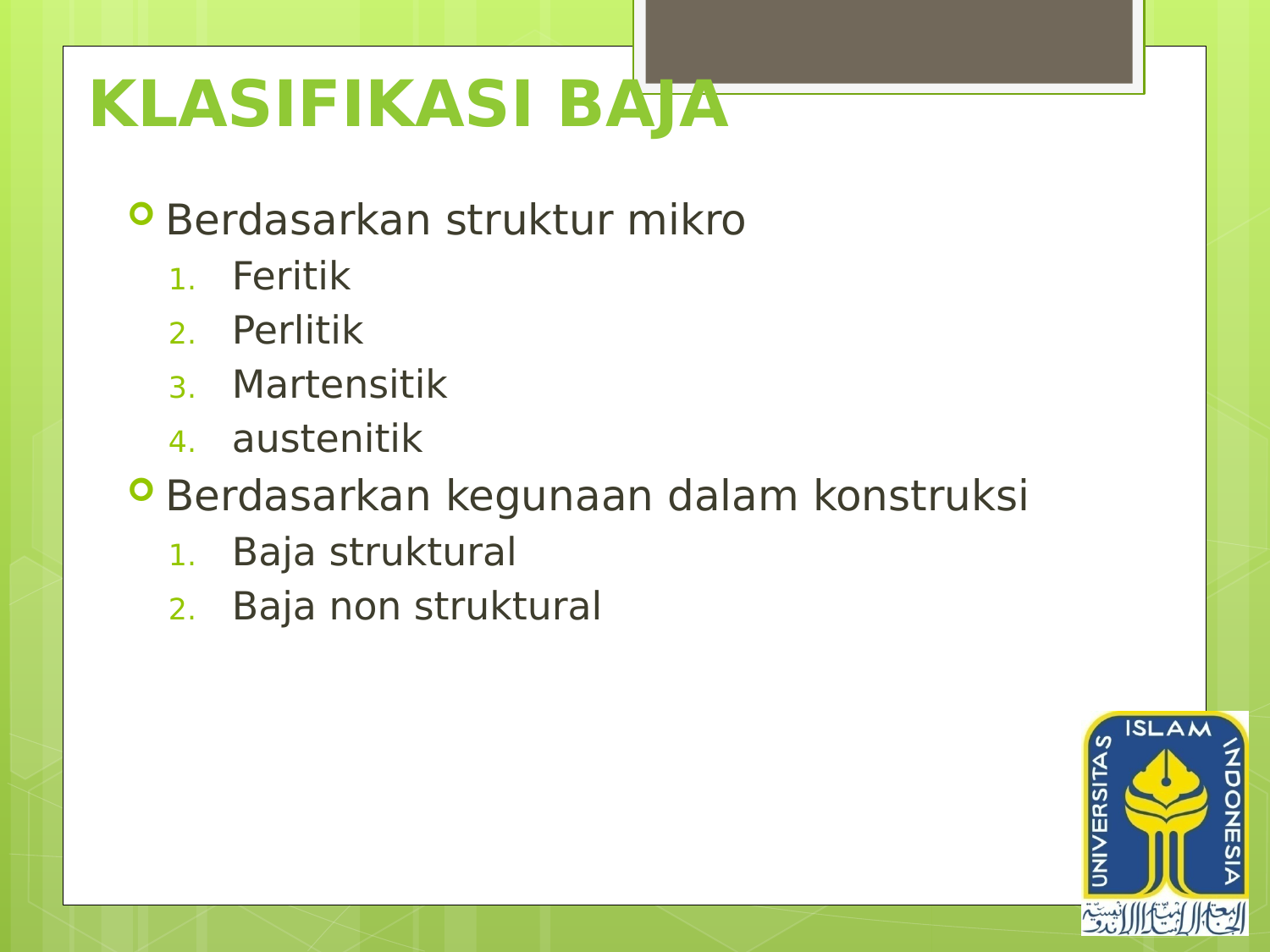

# Klasifikasi baja
Berdasarkan struktur mikro
Feritik
Perlitik
Martensitik
austenitik
Berdasarkan kegunaan dalam konstruksi
Baja struktural
Baja non struktural